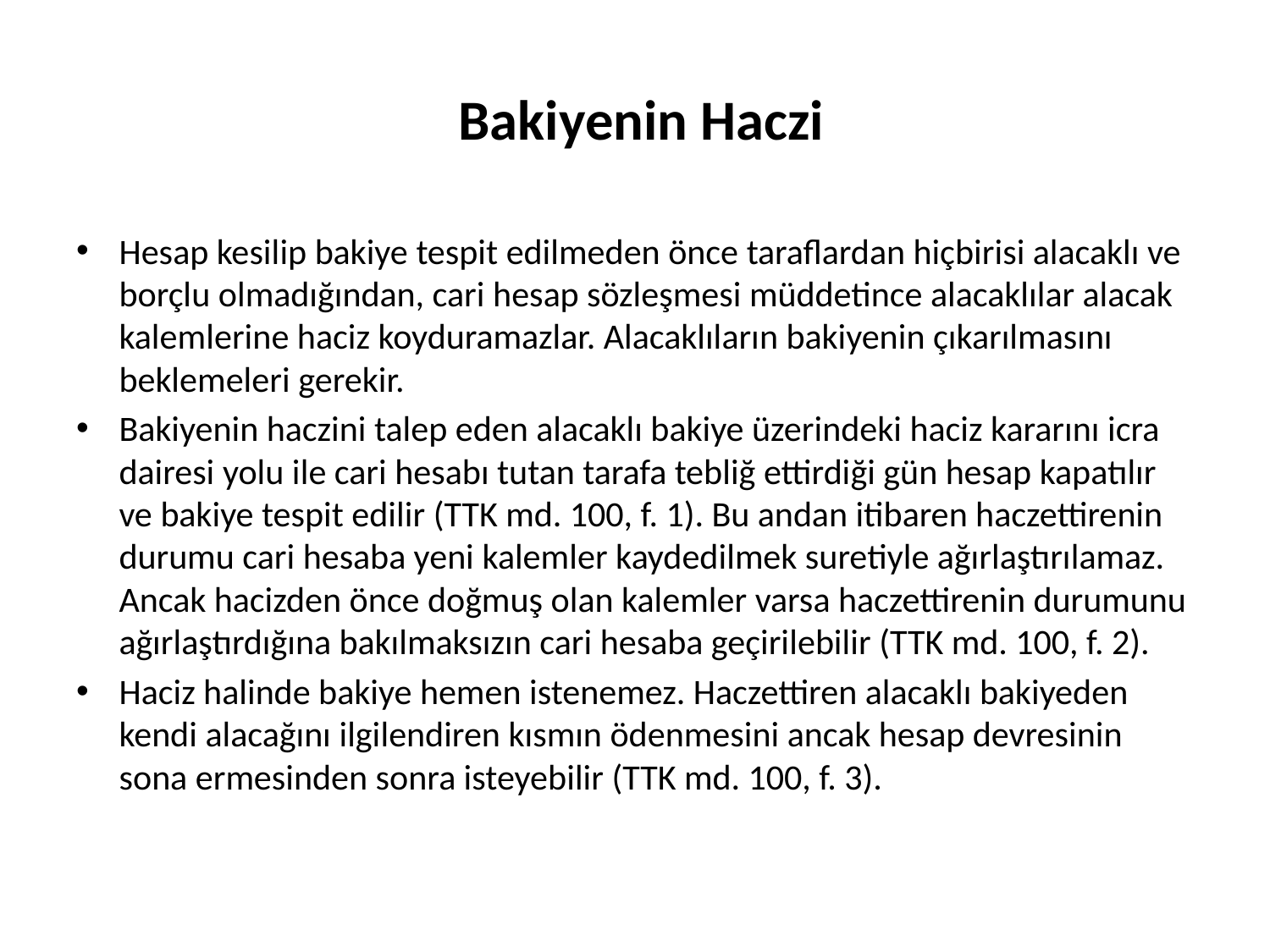

# Bakiyenin Haczi
Hesap kesilip bakiye tespit edilmeden önce taraflardan hiçbirisi alacaklı ve borçlu olmadığından, cari hesap sözleşmesi müddetince alacaklılar alacak kalemlerine haciz koyduramazlar. Alacaklıların bakiyenin çıkarılmasını beklemeleri gerekir.
Bakiyenin haczini talep eden alacaklı bakiye üzerindeki haciz kararını icra dairesi yolu ile cari hesabı tutan tarafa tebliğ ettirdiği gün hesap kapatılır ve bakiye tespit edilir (TTK md. 100, f. 1). Bu andan itibaren haczettirenin durumu cari hesaba yeni kalemler kaydedilmek suretiyle ağırlaştırılamaz. Ancak hacizden önce doğmuş olan kalemler varsa haczettirenin durumunu ağırlaştırdığına bakılmaksızın cari hesaba geçirilebilir (TTK md. 100, f. 2).
Haciz halinde bakiye hemen istenemez. Haczettiren alacaklı bakiyeden kendi alacağını ilgilendiren kısmın ödenmesini ancak hesap devresinin sona ermesinden sonra isteyebilir (TTK md. 100, f. 3).